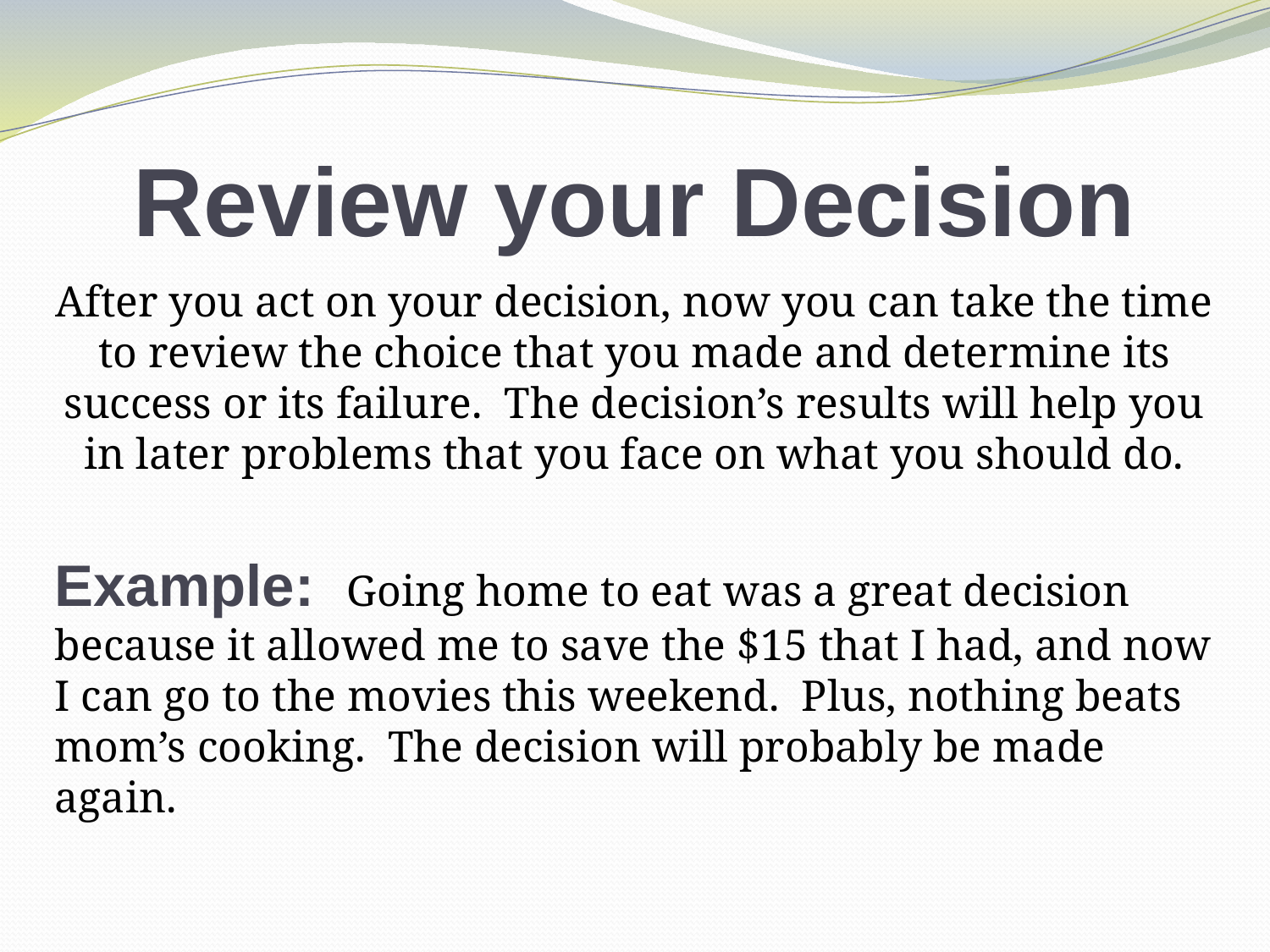

# Review your Decision
After you act on your decision, now you can take the time to review the choice that you made and determine its success or its failure.  The decision’s results will help you in later problems that you face on what you should do.

Example:  Going home to eat was a great decision because it allowed me to save the $15 that I had, and now I can go to the movies this weekend.  Plus, nothing beats mom’s cooking.  The decision will probably be made again.